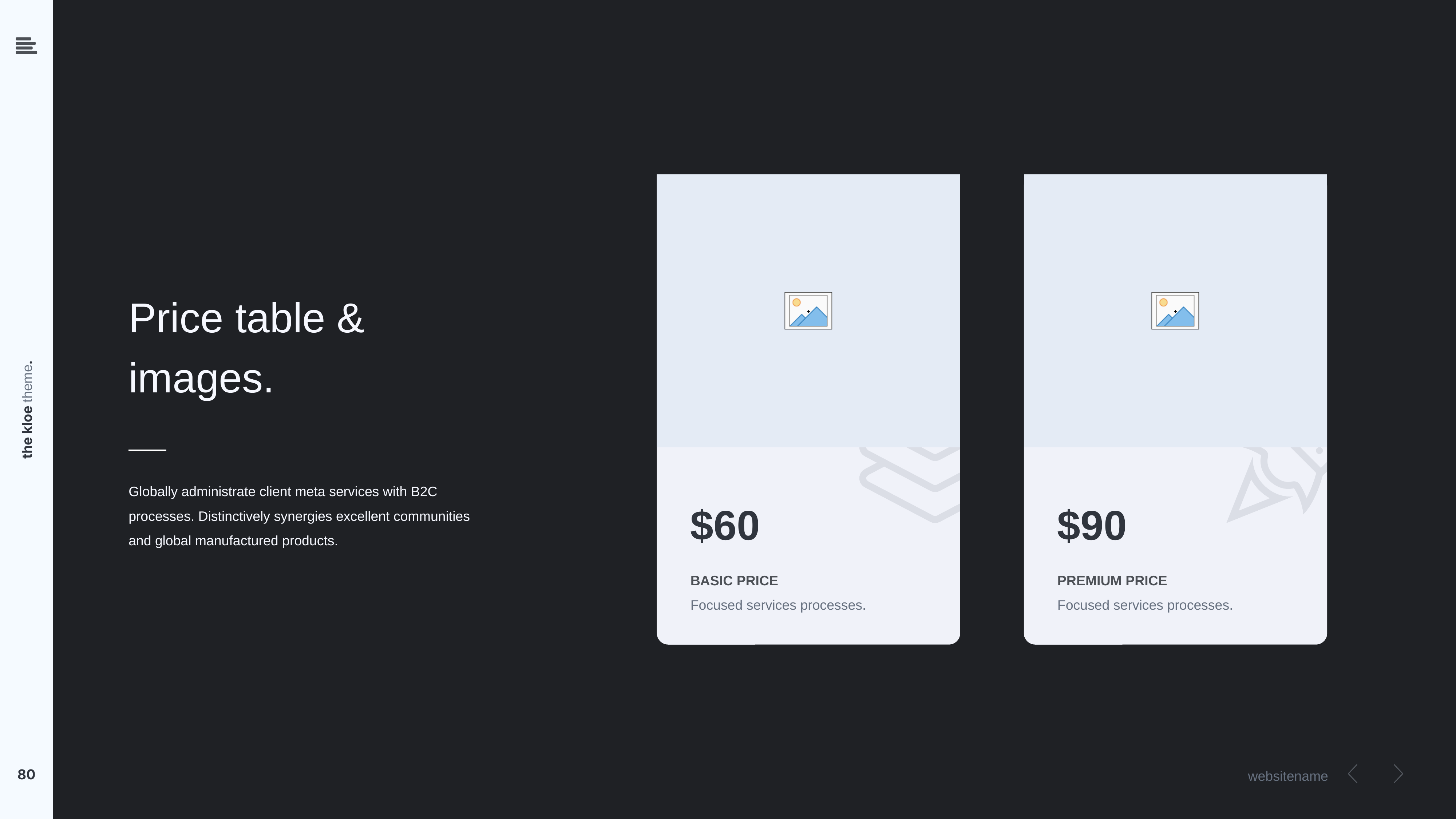

$60
BASIC PRICE
Focused services processes.

$90
PREMIUM PRICE
Focused services processes.

Price table &
images.

Globally administrate client meta services with B2C
processes. Distinctively synergies excellent communities
and global manufactured products.
80